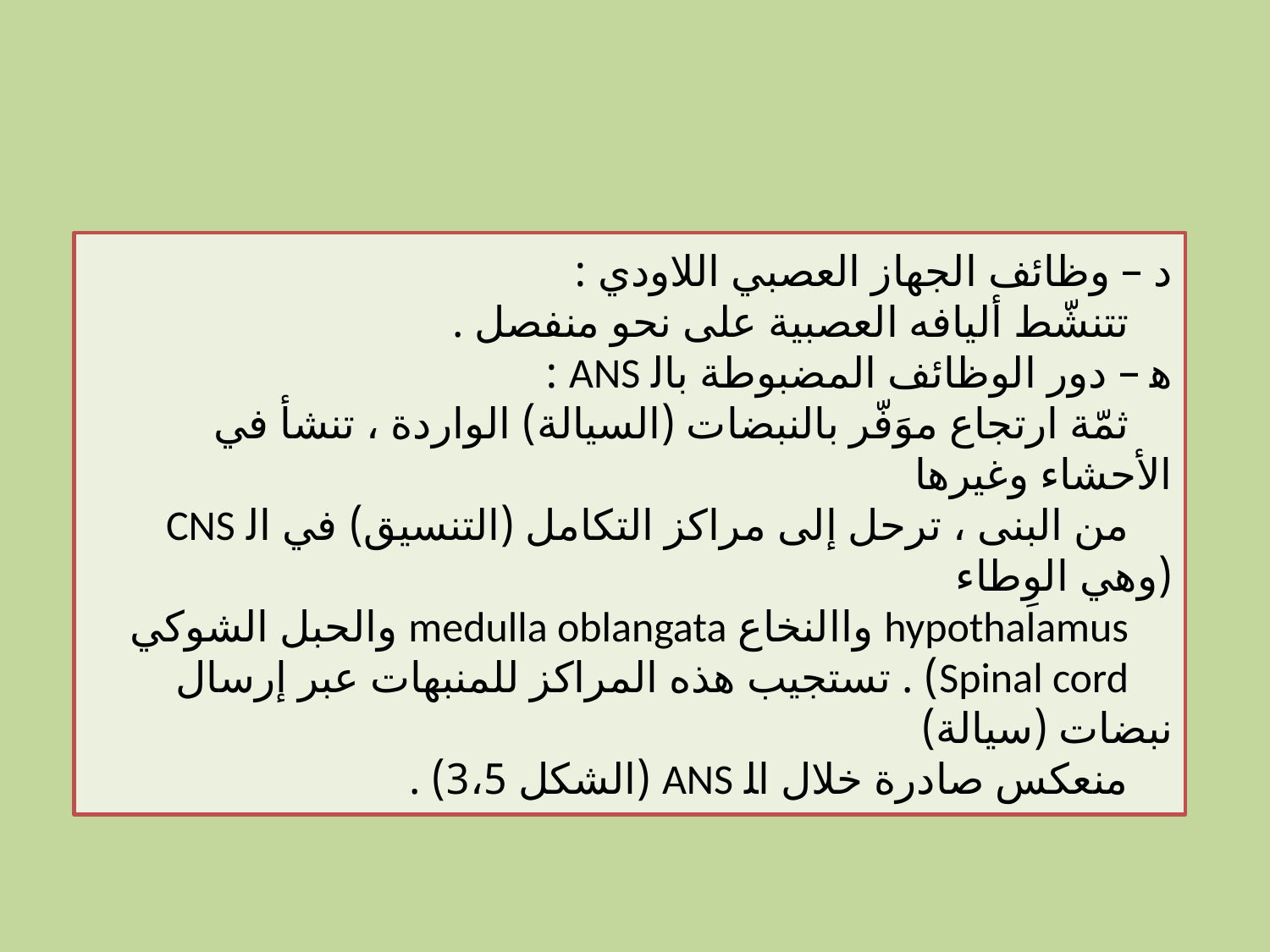

#

د – وظائف الجهاز العصبي اللاودي :
    تتنشّط أليافه العصبية على نحو منفصل .
ﮬ – دور الوظائف المضبوطة باﻟ ANS :
    ثمّة ارتجاع موَفّر بالنبضات (السيالة) الواردة ، تنشأ في الأحشاء وغيرها
    من البنى ، ترحل إلى مراكز التكامل (التنسيق) في اﻟ CNS (وهي الوِطاء
    hypothalamus واالنخاع medulla oblangata والحبل الشوكي
    Spinal cord) . تستجيب هذه المراكز للمنبهات عبر إرسال نبضات (سيالة)
    منعكس صادرة خلال اﻠ ANS (الشكل 3،5) .